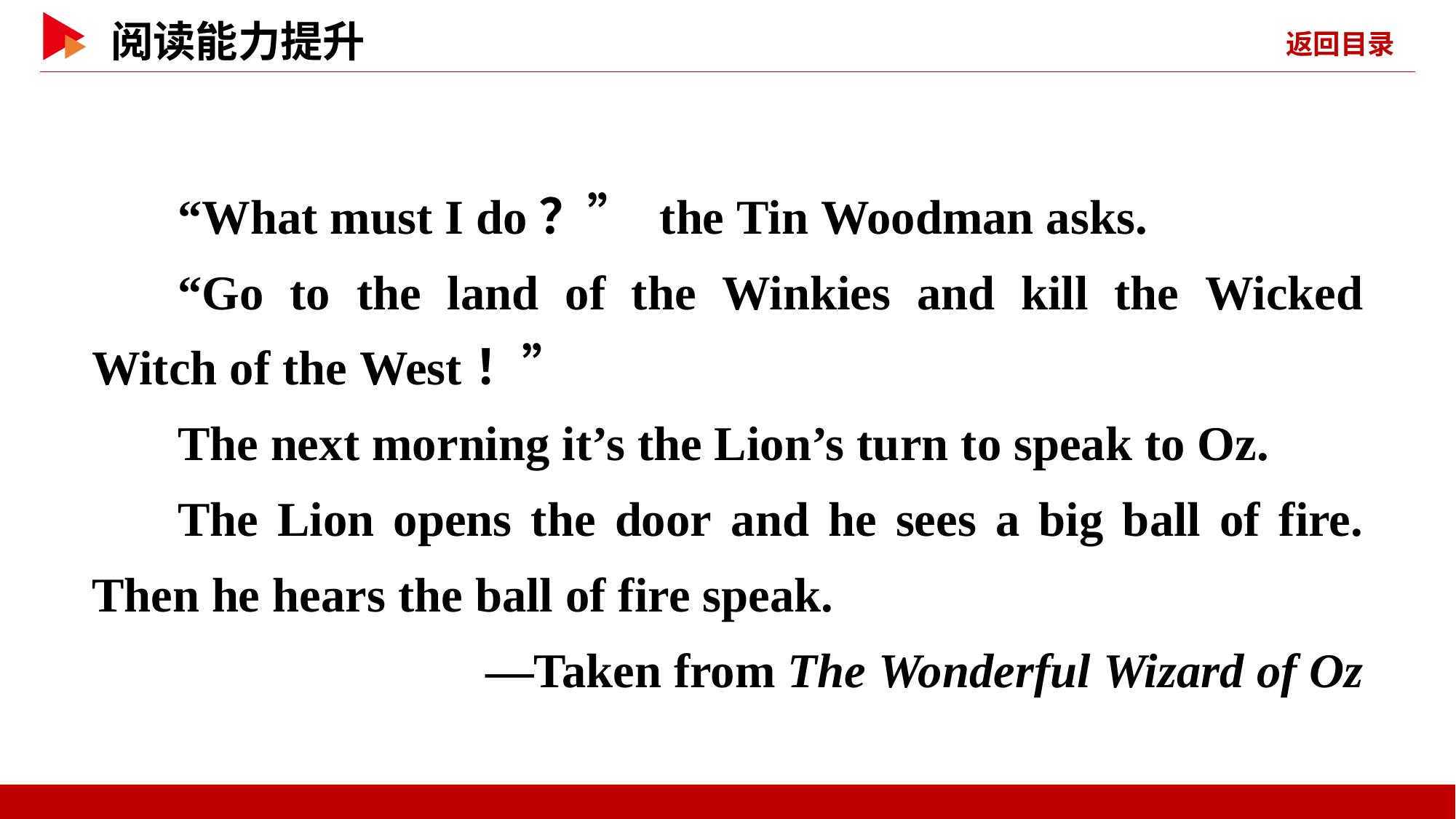

“What must I do？” the Tin Woodman asks.
“Go to the land of the Winkies and kill the Wicked Witch of the West！”
The next morning it’s the Lion’s turn to speak to Oz.
The Lion opens the door and he sees a big ball of fire. Then he hears the ball of fire speak.
—Taken from The Wonderful Wizard of Oz